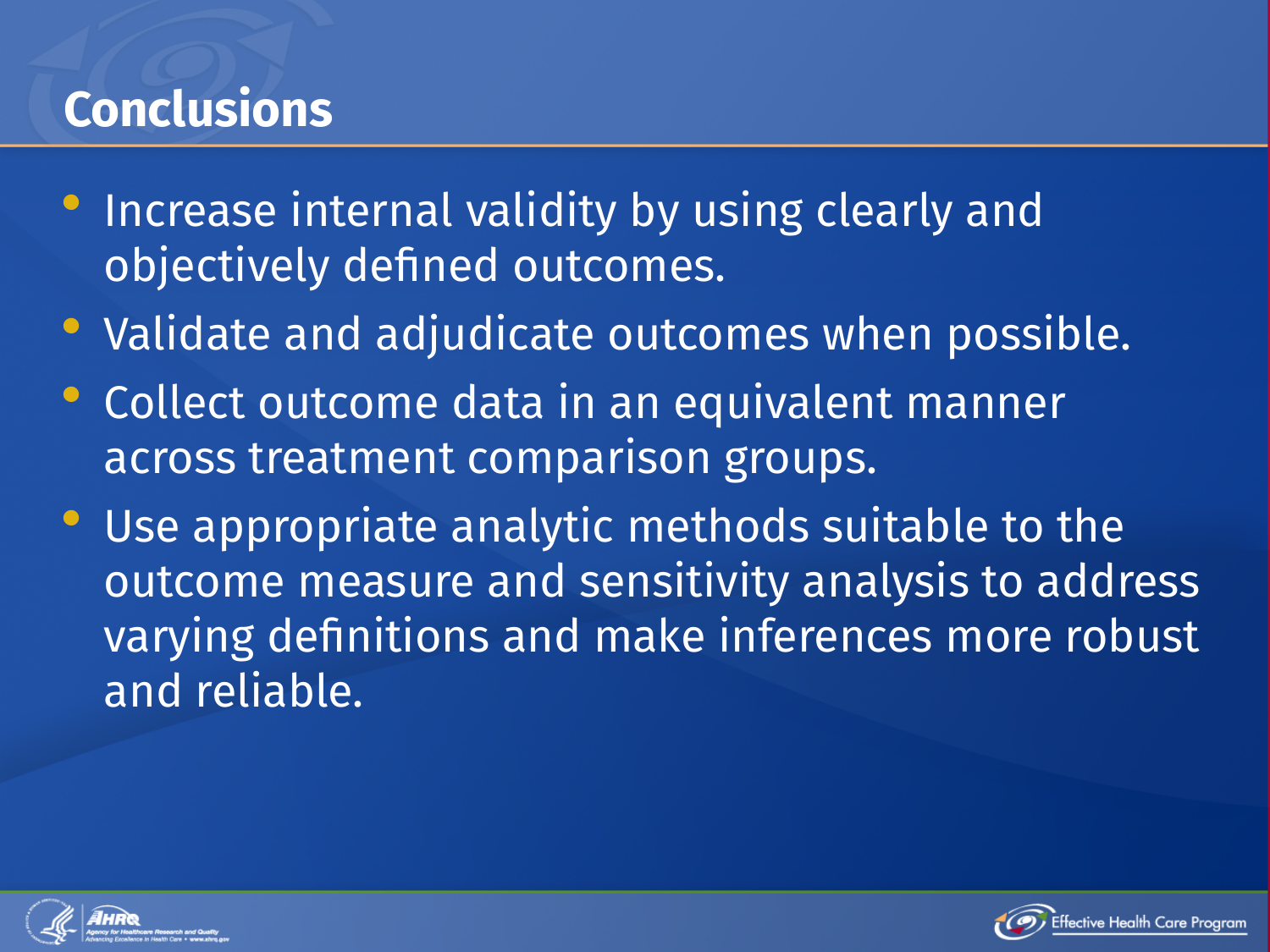

# Conclusions
Increase internal validity by using clearly and objectively defined outcomes.
Validate and adjudicate outcomes when possible.
Collect outcome data in an equivalent manner across treatment comparison groups.
Use appropriate analytic methods suitable to the outcome measure and sensitivity analysis to address varying definitions and make inferences more robust and reliable.